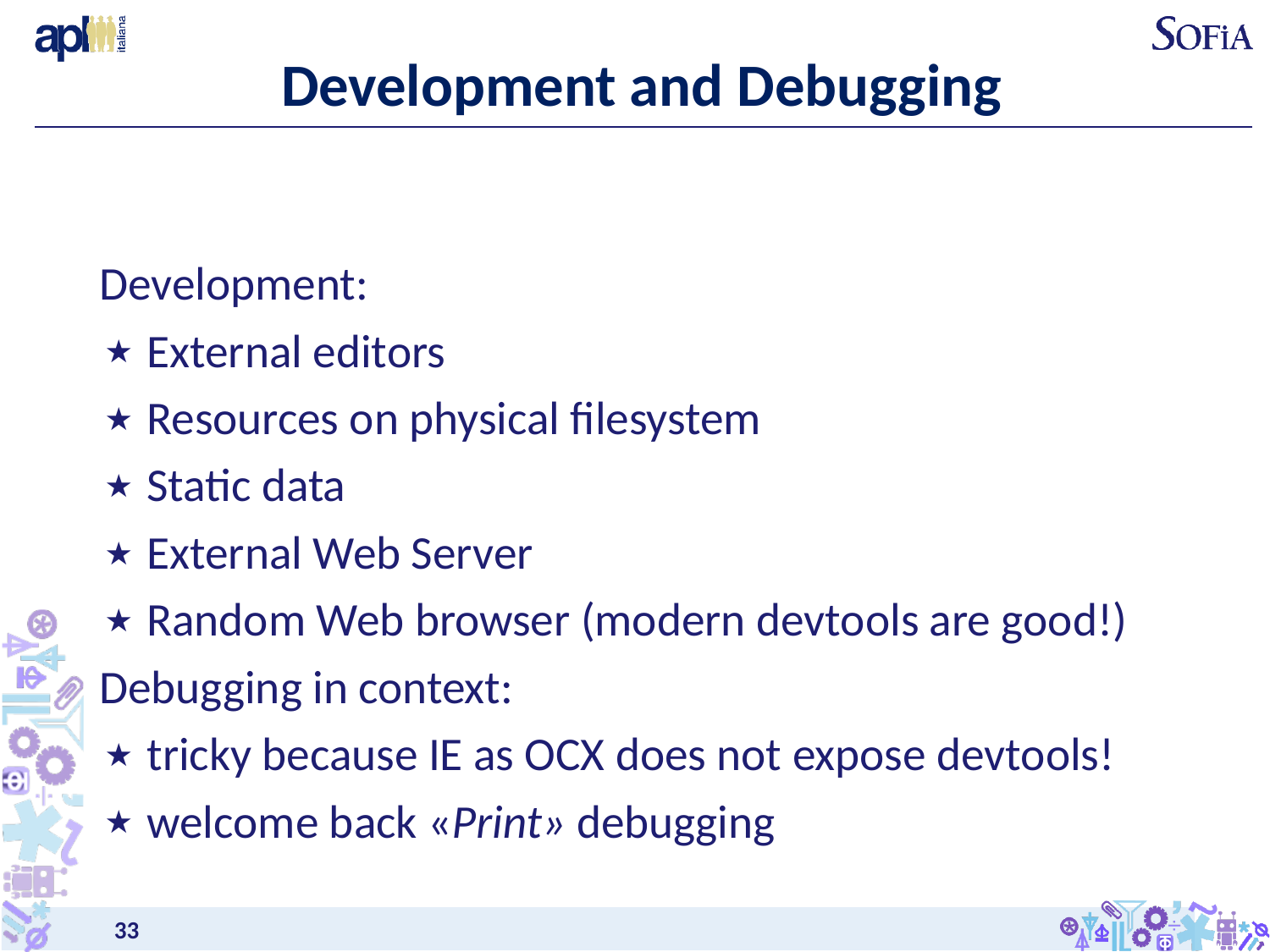

# Development and Debugging
Development:
External editors
Resources on physical filesystem
Static data
External Web Server
Random Web browser (modern devtools are good!)
Debugging in context:
tricky because IE as OCX does not expose devtools!
welcome back «Print» debugging